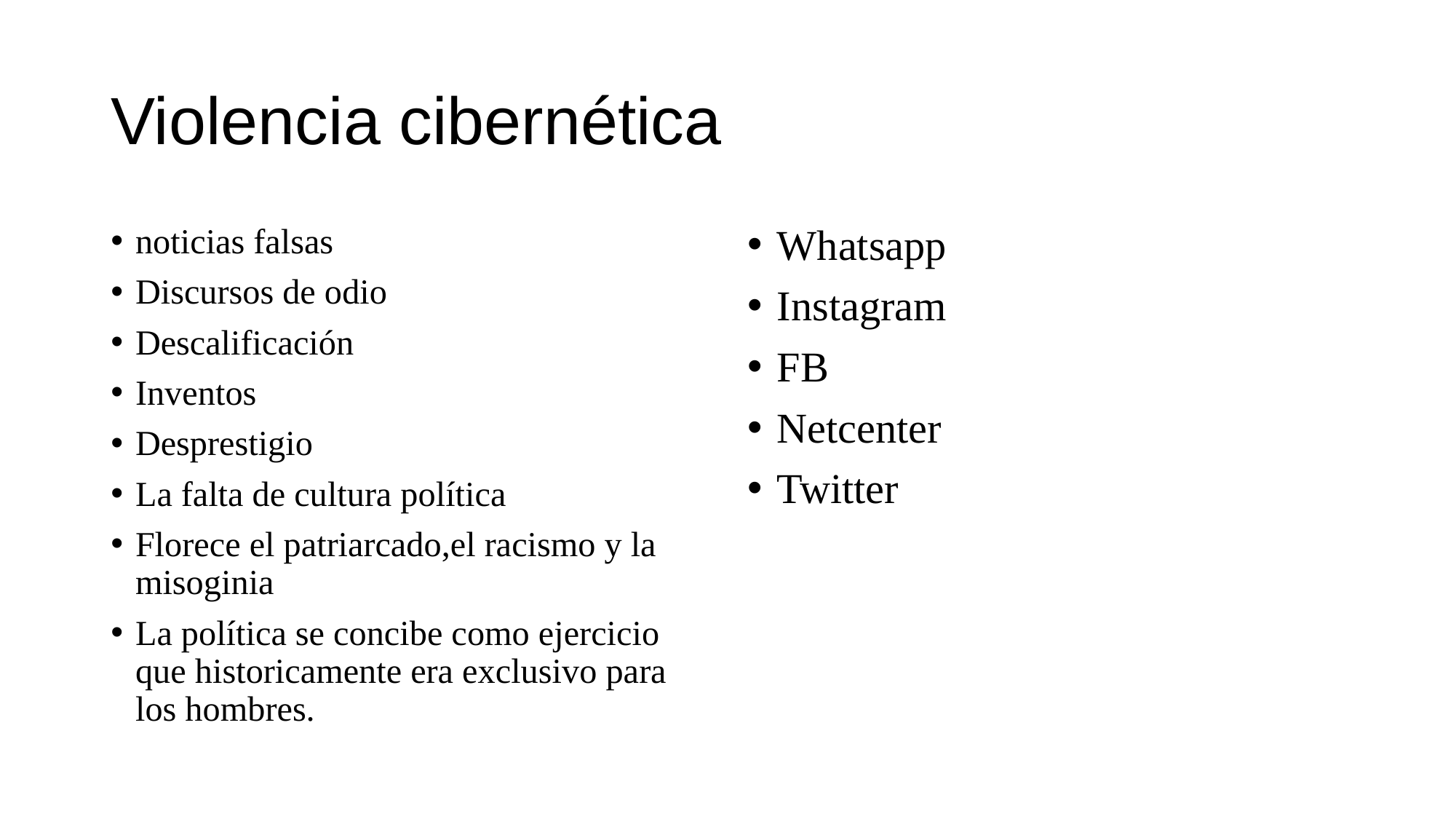

# Violencia cibernética
noticias falsas
Discursos de odio
Descalificación
Inventos
Desprestigio
La falta de cultura política
Florece el patriarcado,el racismo y la misoginia
La política se concibe como ejercicio que historicamente era exclusivo para los hombres.

Whatsapp
Instagram
FB
Netcenter
Twitter